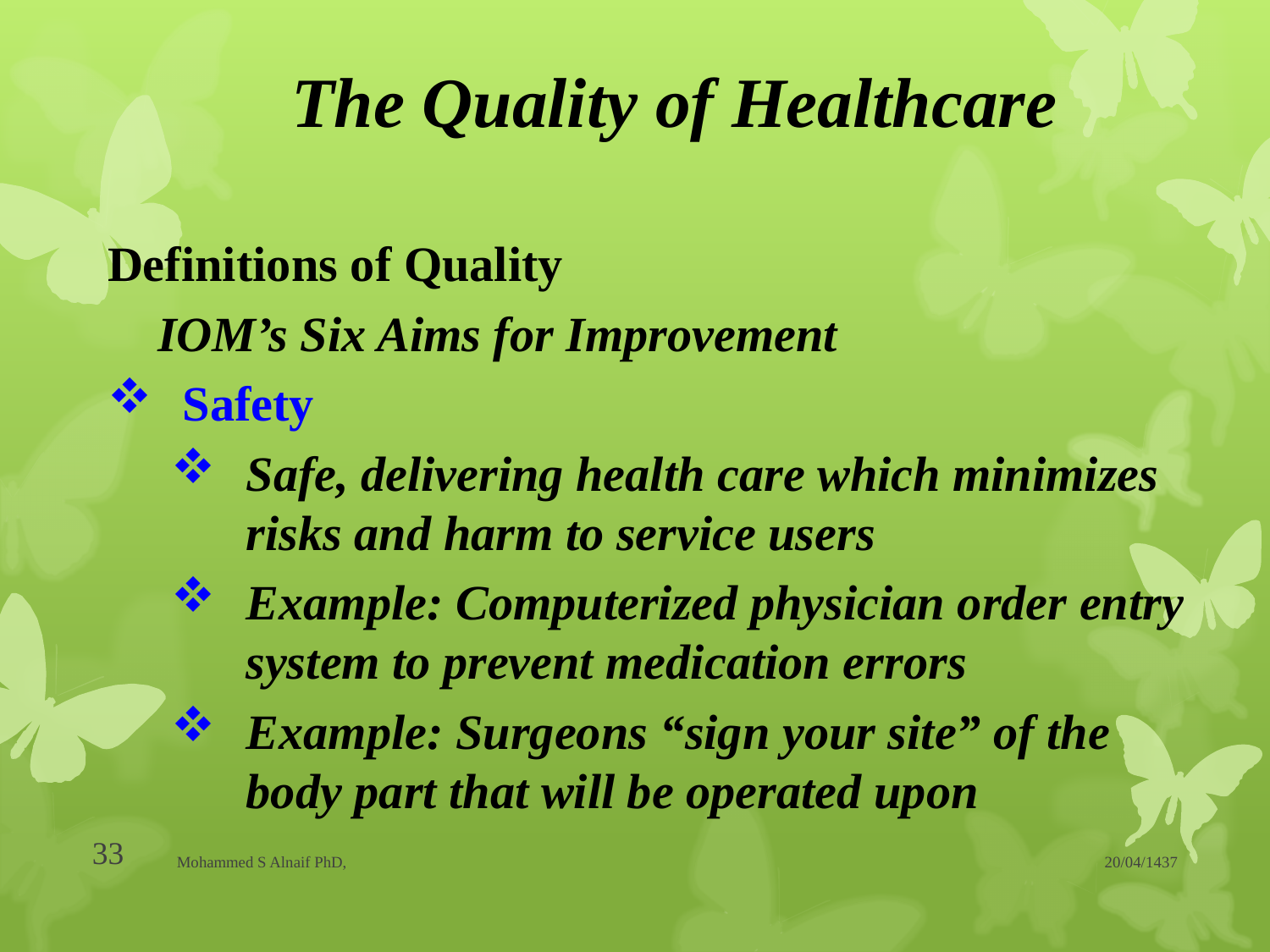

# The Quality of Healthcare
Definitions of Quality
IOM’s Six Aims for Improvement
Safety
Safe, delivering health care which minimizes risks and harm to service users
Example: Computerized physician order entry system to prevent medication errors
Example: Surgeons “sign your site” of the body part that will be operated upon

33
Mohammed S Alnaif PhD,
20/04/1437